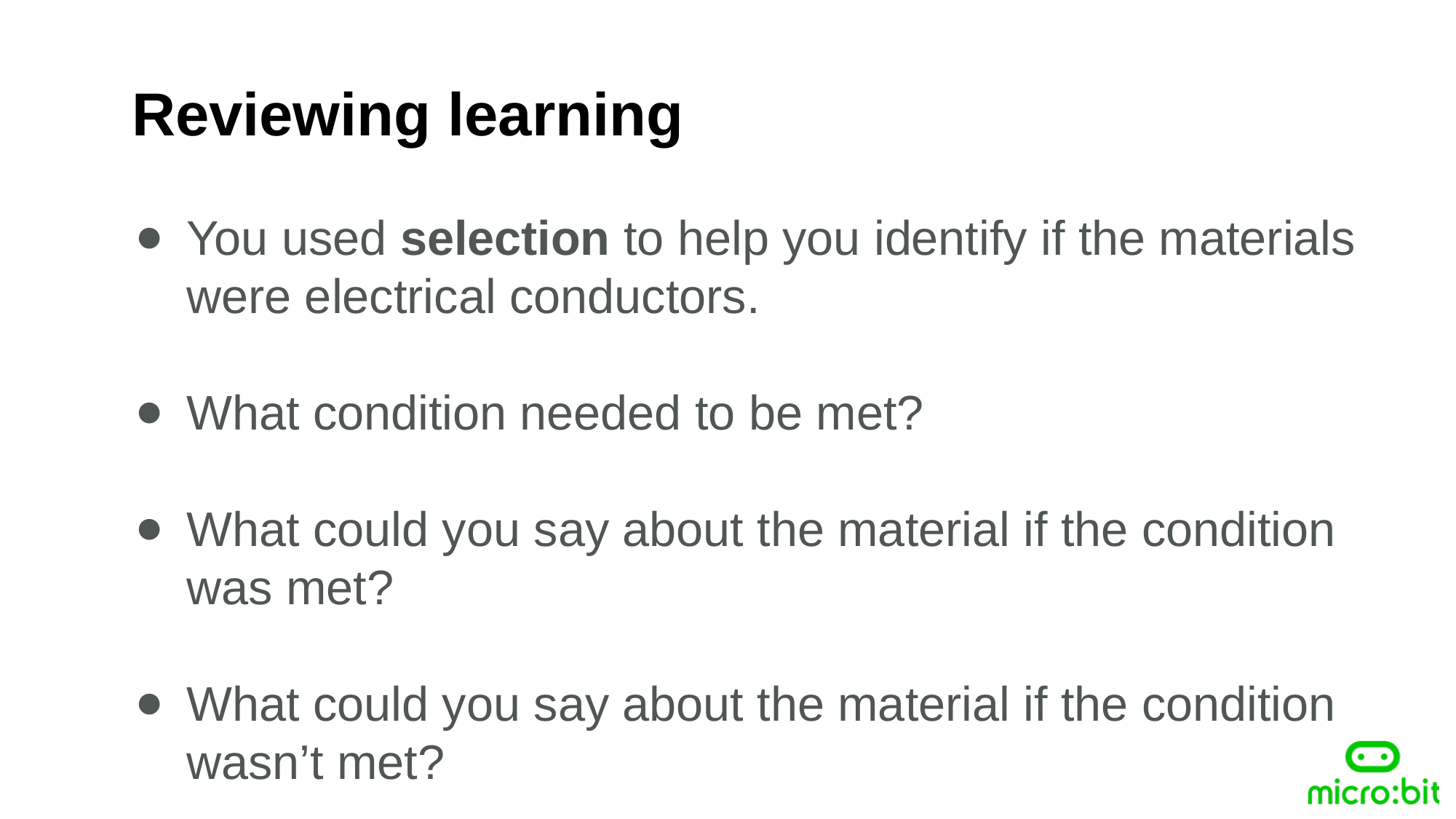

Reviewing learning

You used selection to help you identify if the materials were electrical conductors.

What condition needed to be met?

What could you say about the material if the condition was met?

What could you say about the material if the condition wasn’t met?